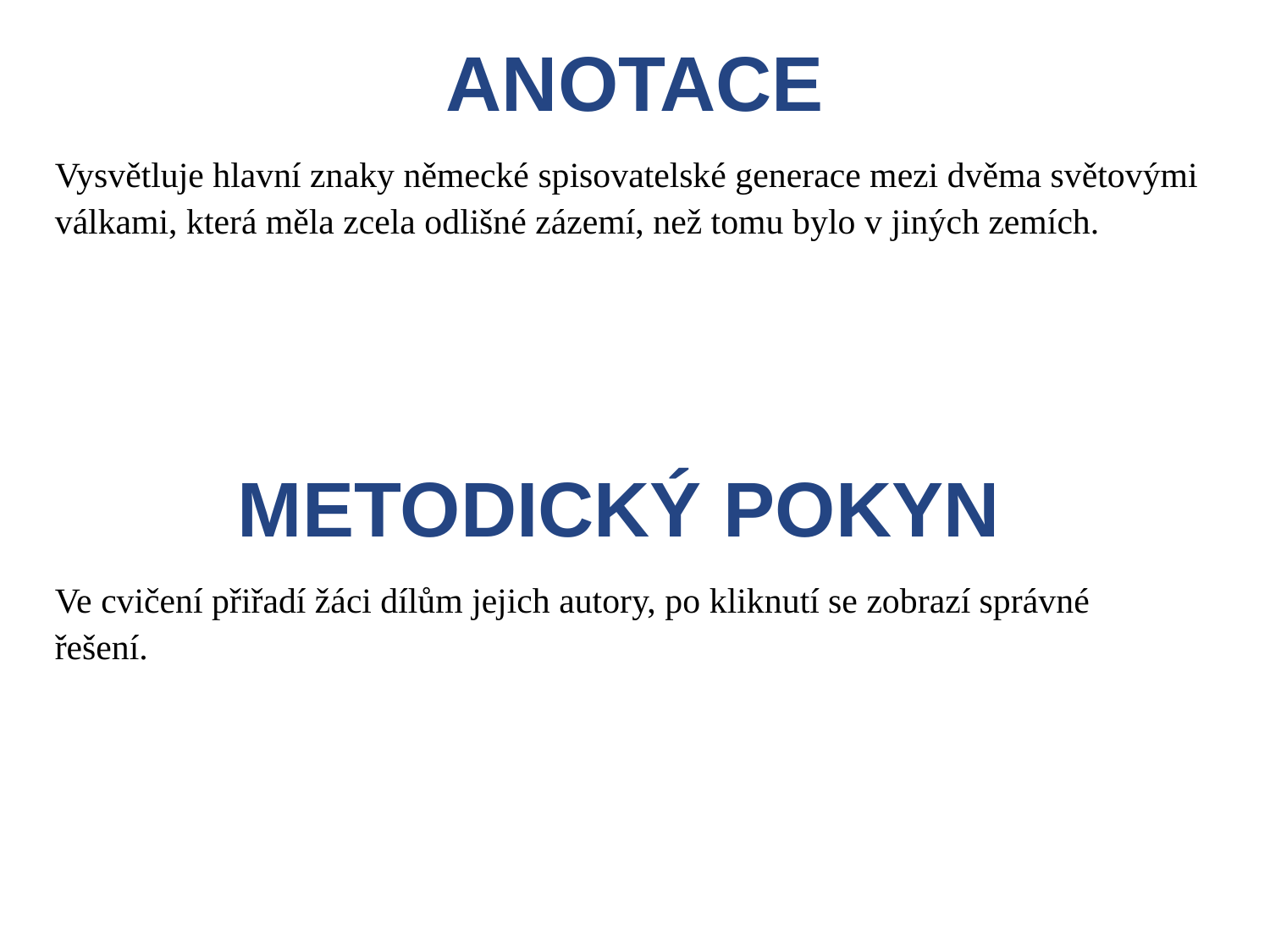

ANOTACE
Vysvětluje hlavní znaky německé spisovatelské generace mezi dvěma světovými válkami, která měla zcela odlišné zázemí, než tomu bylo v jiných zemích.
METODICKÝ POKYN
Ve cvičení přiřadí žáci dílům jejich autory, po kliknutí se zobrazí správné řešení.